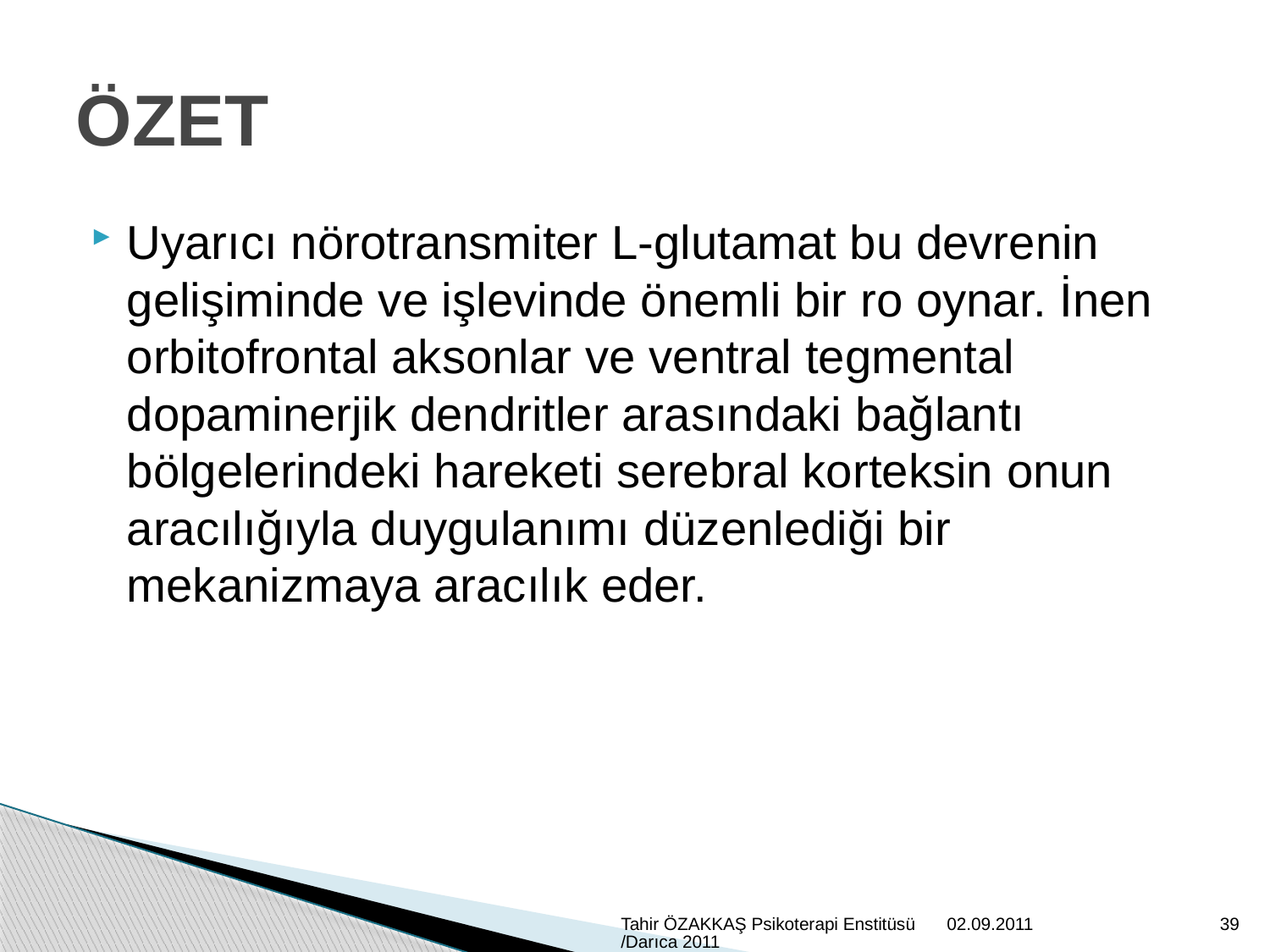

# ÖZET
Uyarıcı nörotransmiter L-glutamat bu devrenin gelişiminde ve işlevinde önemli bir ro oynar. İnen orbitofrontal aksonlar ve ventral tegmental dopaminerjik dendritler arasındaki bağlantı bölgelerindeki hareketi serebral korteksin onun aracılığıyla duygulanımı düzenlediği bir mekanizmaya aracılık eder.

Tahir ÖZAKKAŞ Psikoterapi Enstitüsü /Darıca 2011
02.09.2011
39